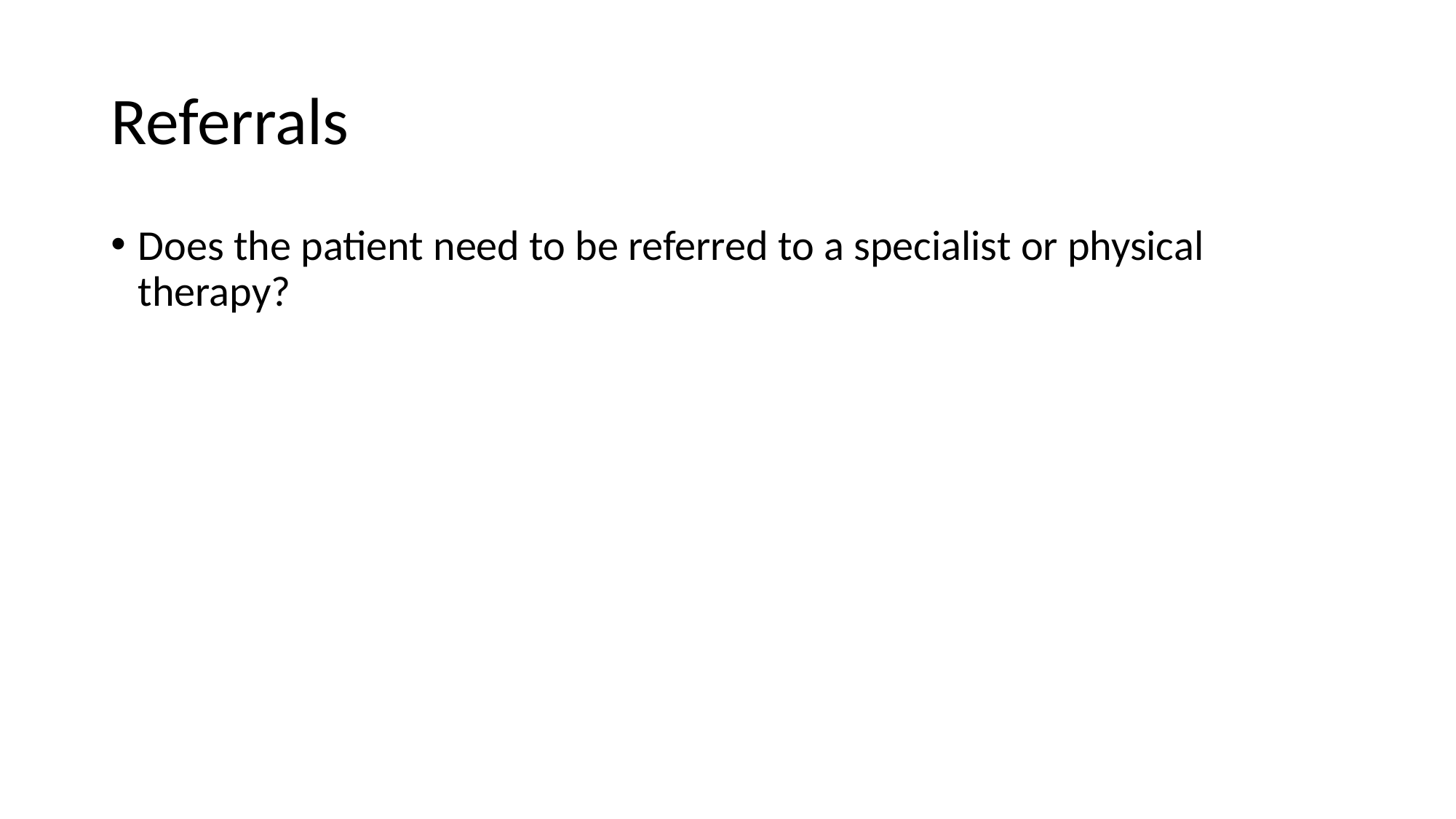

# Referrals
Does the patient need to be referred to a specialist or physical therapy?